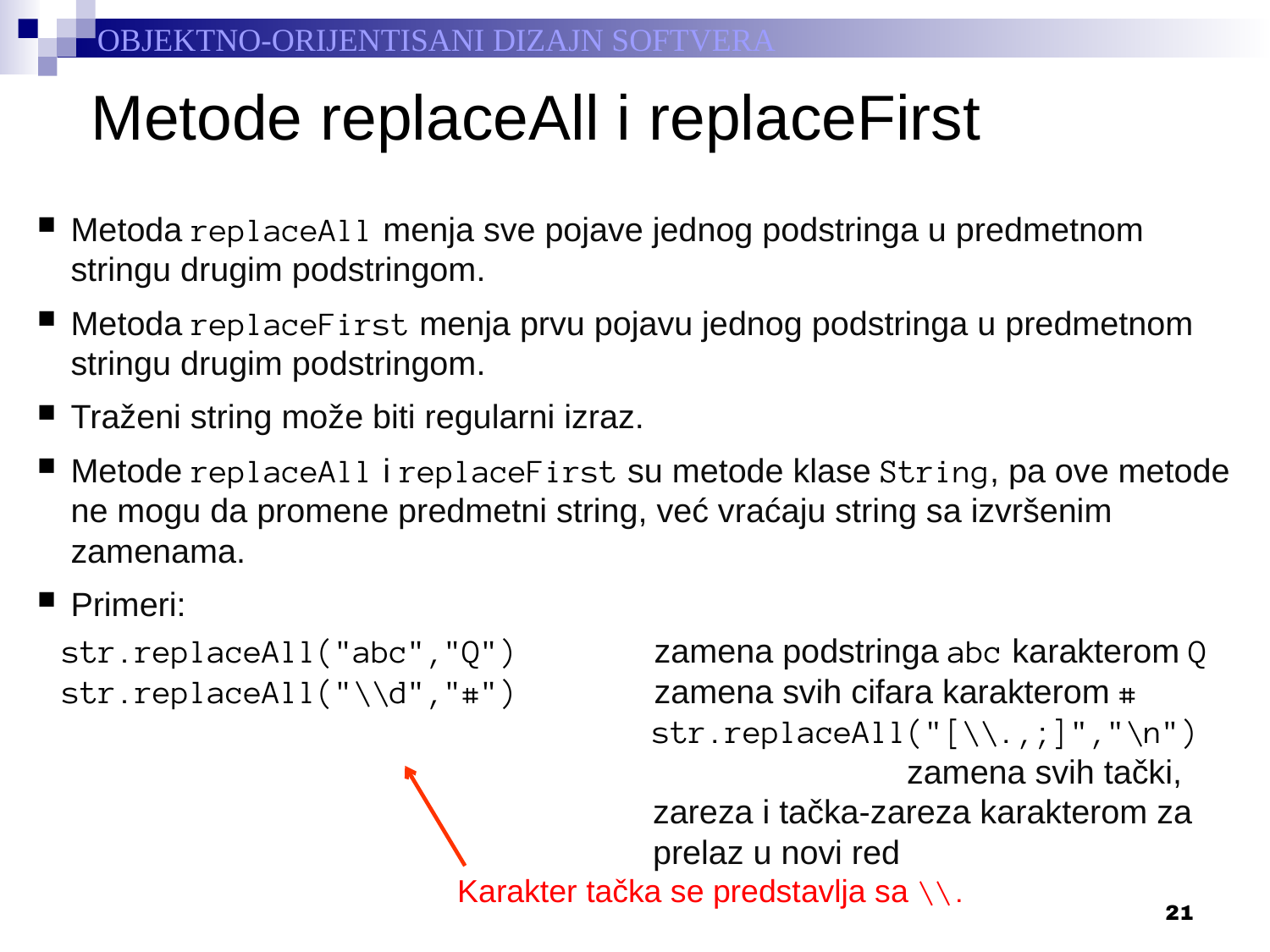

# Metode replaceAll i replaceFirst
Metoda replaceAll menja sve pojave jednog podstringa u predmetnom stringu drugim podstringom.
Metoda replaceFirst menja prvu pojavu jednog podstringa u predmetnom stringu drugim podstringom.
Traženi string može biti regularni izraz.
Metode replaceAll i replaceFirst su metode klase String, pa ove metode ne mogu da promene predmetni string, već vraćaju string sa izvršenim zamenama.
Primeri:
	str.replaceAll("abc","Q")	 zamena podstringa abc karakterom Q
	str.replaceAll("\\d","#")	 zamena svih cifara karakterom #
	str.replaceAll("[\\.,;]","\n")		zamena svih tački, zareza i tačka-zareza karakterom za prelaz u novi red

Karakter tačka se predstavlja sa \\.
21